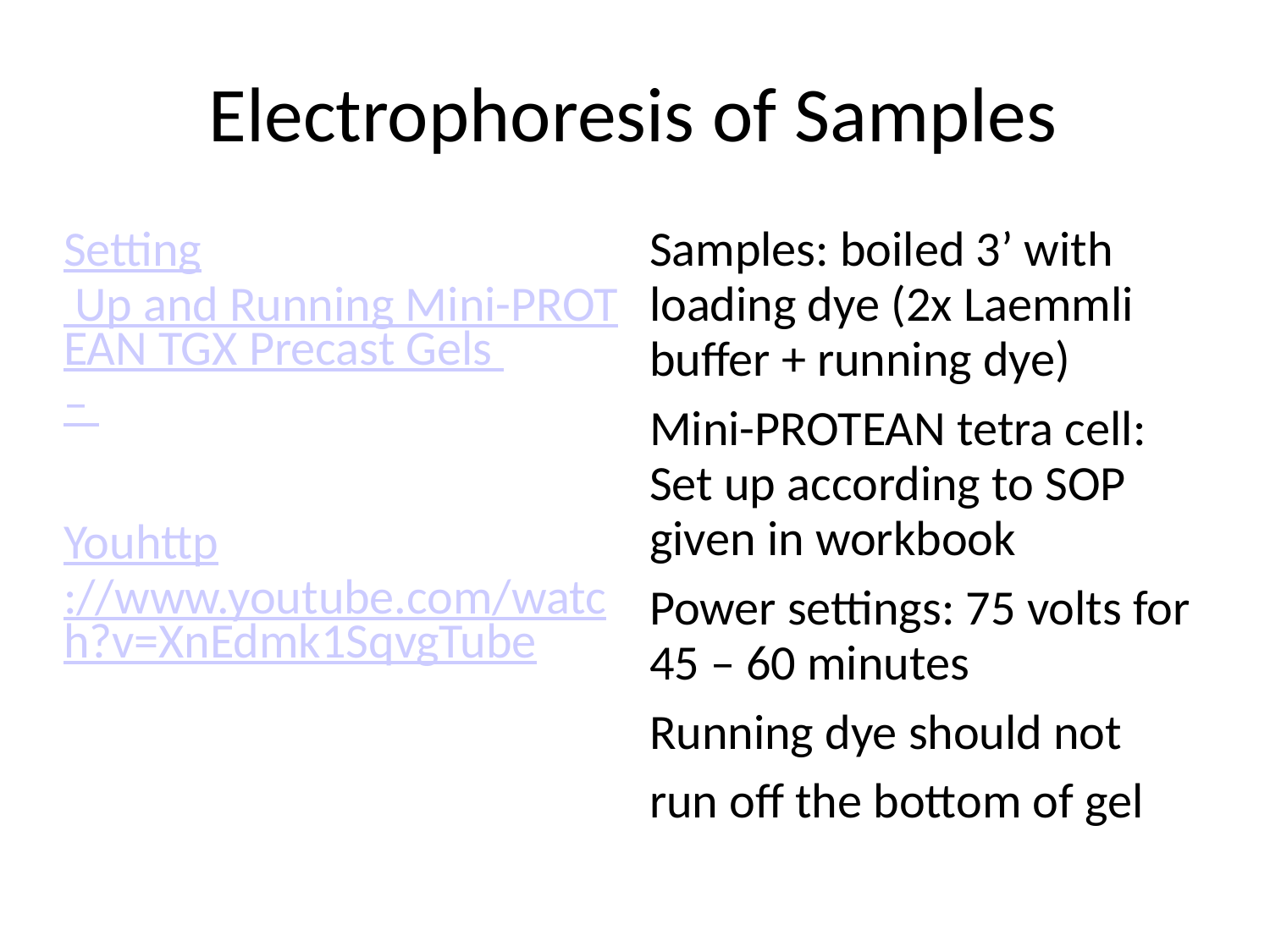

# Electrophoresis of Samples

Setting Up and Running Mini-PROTEAN TGX Precast Gels –

Youhttp://www.youtube.com/watch?v=XnEdmk1SqvgTube

Samples: boiled 3’ with loading dye (2x Laemmli buffer + running dye)
Mini-PROTEAN tetra cell: Set up according to SOP given in workbook
Power settings: 75 volts for 45 – 60 minutes
Running dye should not
run off the bottom of gel